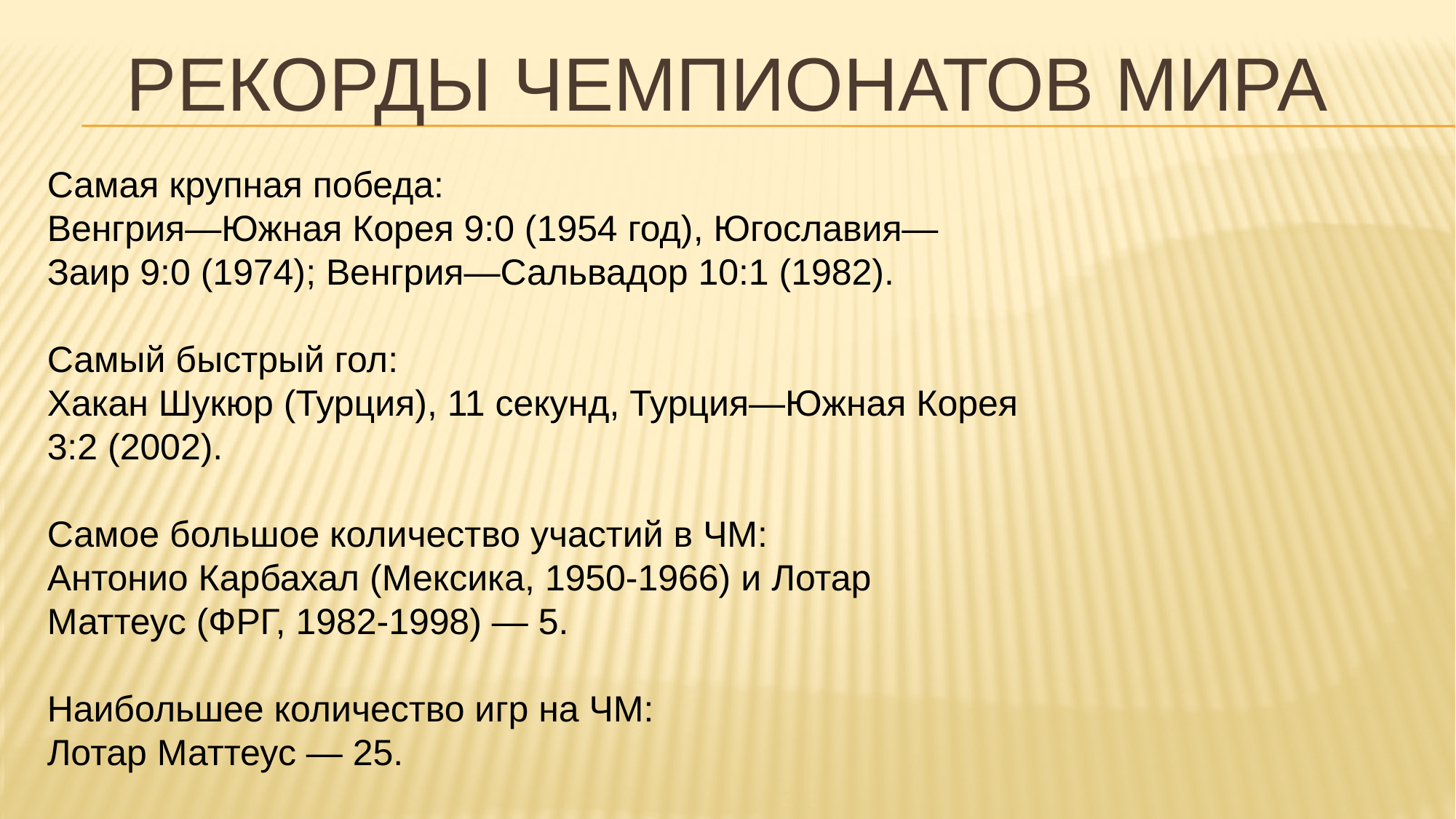

# Рекорды чемпионатов мира
Самая крупная победа:
Венгрия—Южная Корея 9:0 (1954 год), Югославия—Заир 9:0 (1974); Венгрия—Сальвадор 10:1 (1982).

Самый быстрый гол:
Хакан Шукюр (Турция), 11 секунд, Турция—Южная Корея 3:2 (2002).

Самое большое количество участий в ЧМ:
Антонио Карбахал (Мексика, 1950-1966) и Лотар Маттеус (ФРГ, 1982-1998) — 5.

Наибольшее количество игр на ЧМ:
Лотар Маттеус — 25.